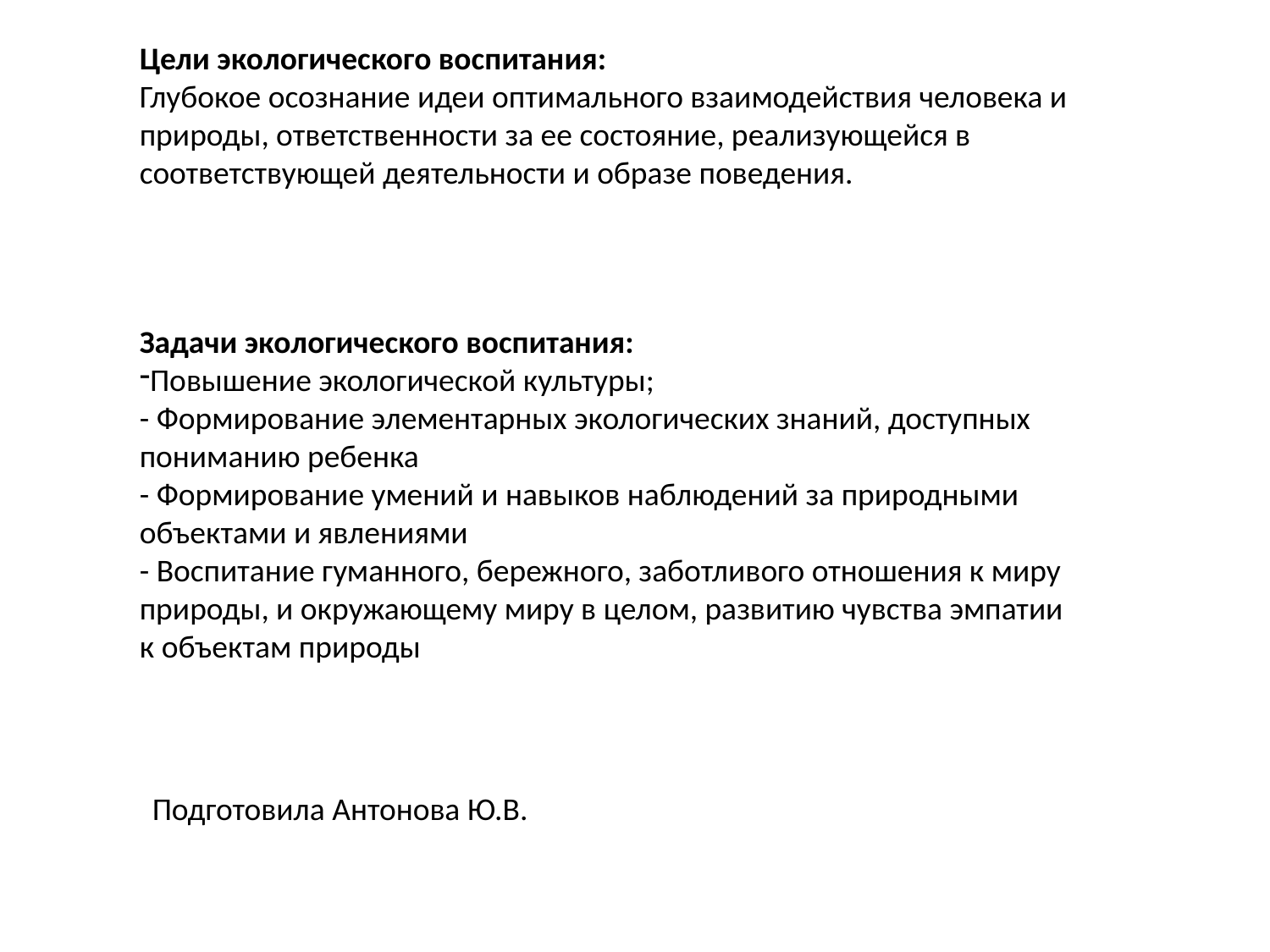

Цели экологического воспитания:
Глубокое осознание идеи оптимального взаимодействия человека и природы, ответственности за ее состояние, реализующейся в соответствующей деятельности и образе поведения.
Задачи экологического воспитания:
Повышение экологической культуры;
- Формирование элементарных экологических знаний, доступных пониманию ребенка
- Формирование умений и навыков наблюдений за природными объектами и явлениями
- Воспитание гуманного, бережного, заботливого отношения к миру природы, и окружающему миру в целом, развитию чувства эмпатии к объектам природы

Подготовила Антонова Ю.В.